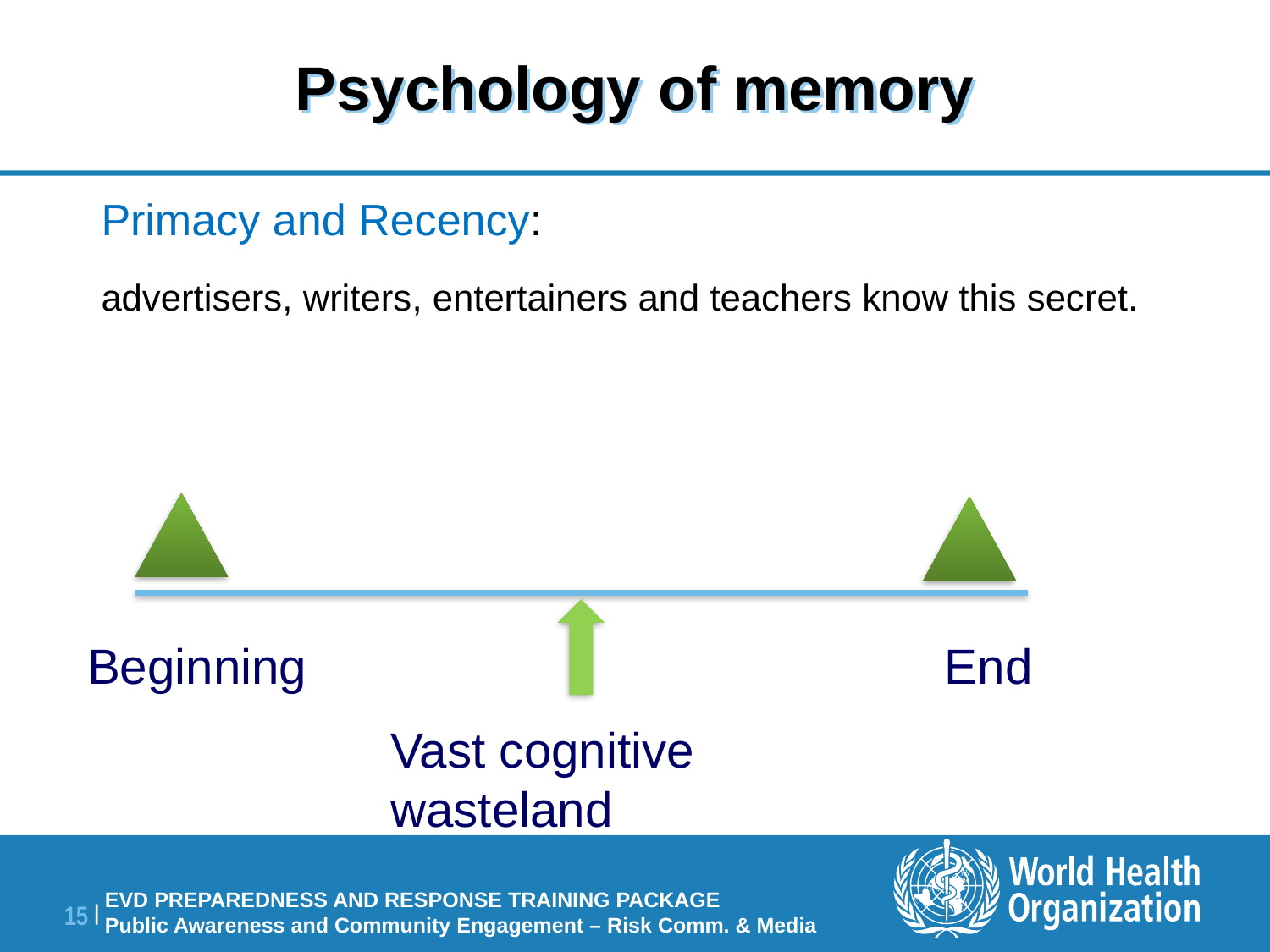

# Psychology of memory
Primacy and Recency:
advertisers, writers, entertainers and teachers know this secret.

Beginning
End
Vast cognitive wasteland